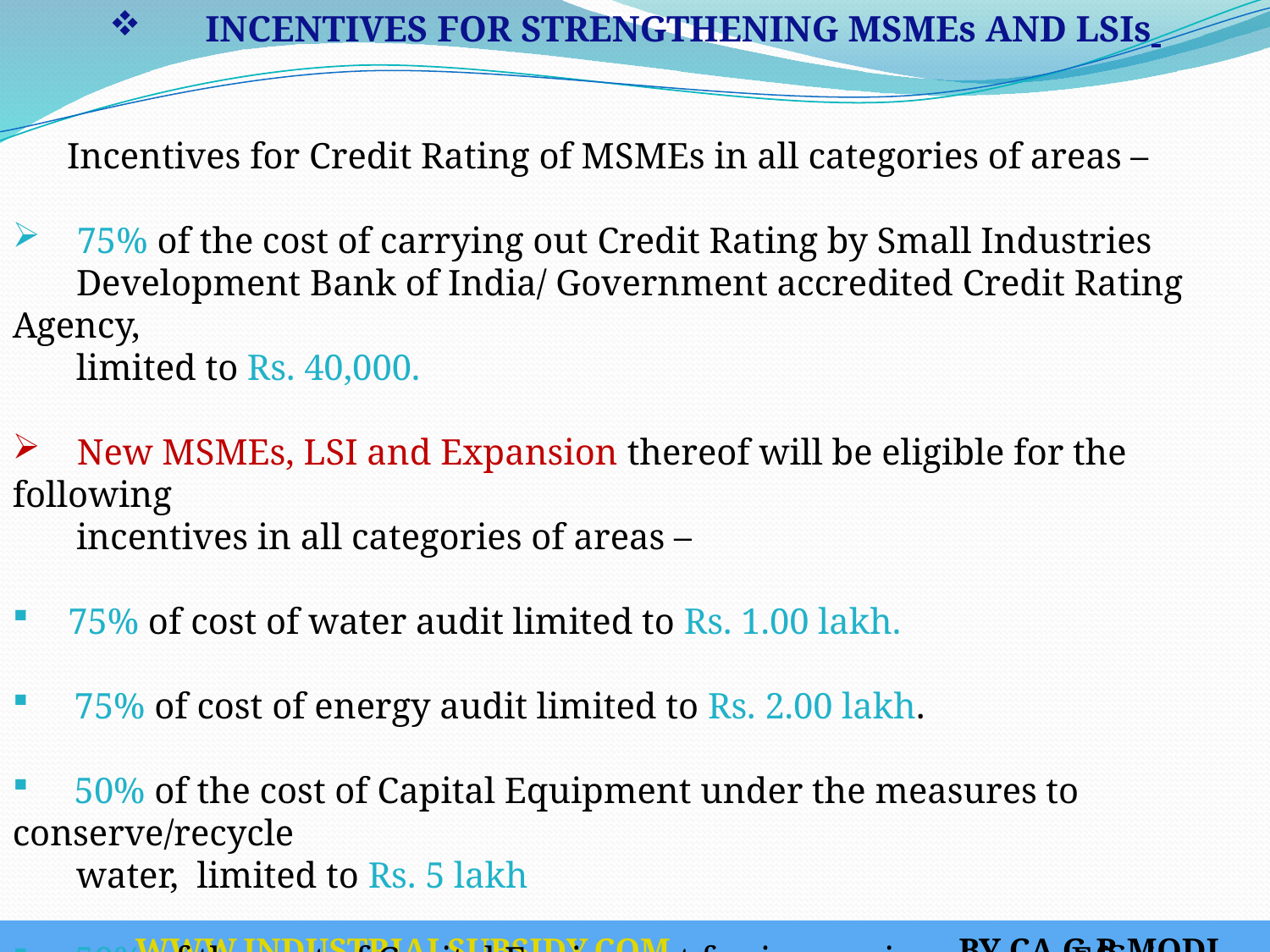

INCENTIVES FOR STRENGTHENING MSMEs AND LSIs

      Incentives for Credit Rating of MSMEs in all categories of areas –

    75% of the cost of carrying out Credit Rating by Small Industries
       Development Bank of India/ Government accredited Credit Rating Agency,
       limited to Rs. 40,000.

    New MSMEs, LSI and Expansion thereof will be eligible for the following
       incentives in all categories of areas –

75% of cost of water audit limited to Rs. 1.00 lakh.

     75% of cost of energy audit limited to Rs. 2.00 lakh.

     50% of the cost of Capital Equipment under the measures to conserve/recycle
       water,  limited to Rs. 5 lakh

     50% of the cost of Capital Equipment for improving energy Efficiency, limited
        to Rs. 5 lakh.
 WWW.INDUSTRIALSUBSIDY.COM                                   BY CA G.B.MODI